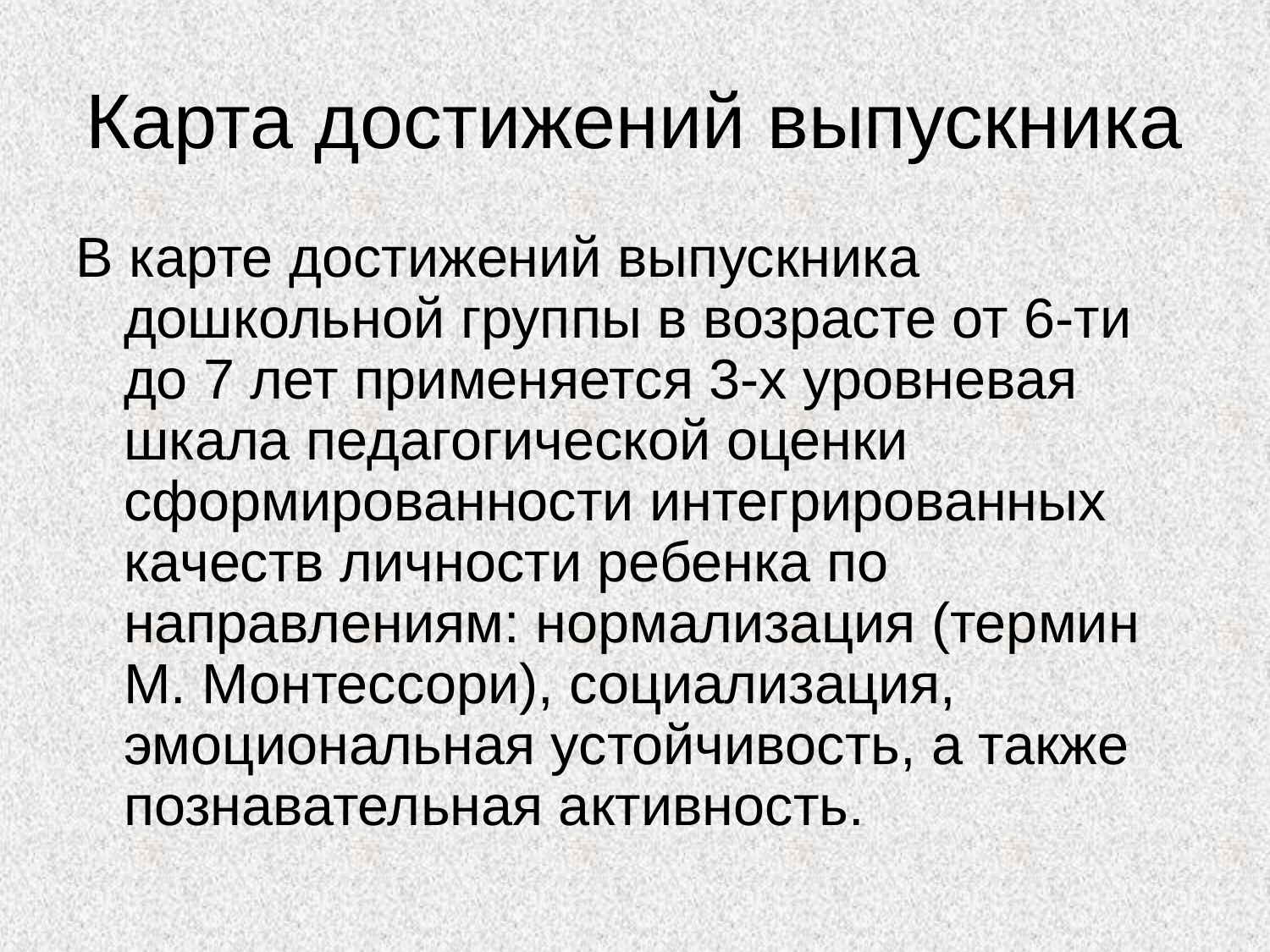

# Карта достижений выпускника
В карте достижений выпускника дошкольной группы в возрасте от 6-ти до 7 лет применяется 3-х уровневая шкала педагогической оценки сформированности интегрированных качеств личности ребенка по направлениям: нормализация (термин М. Монтессори), социализация, эмоциональная устойчивость, а также познавательная активность.